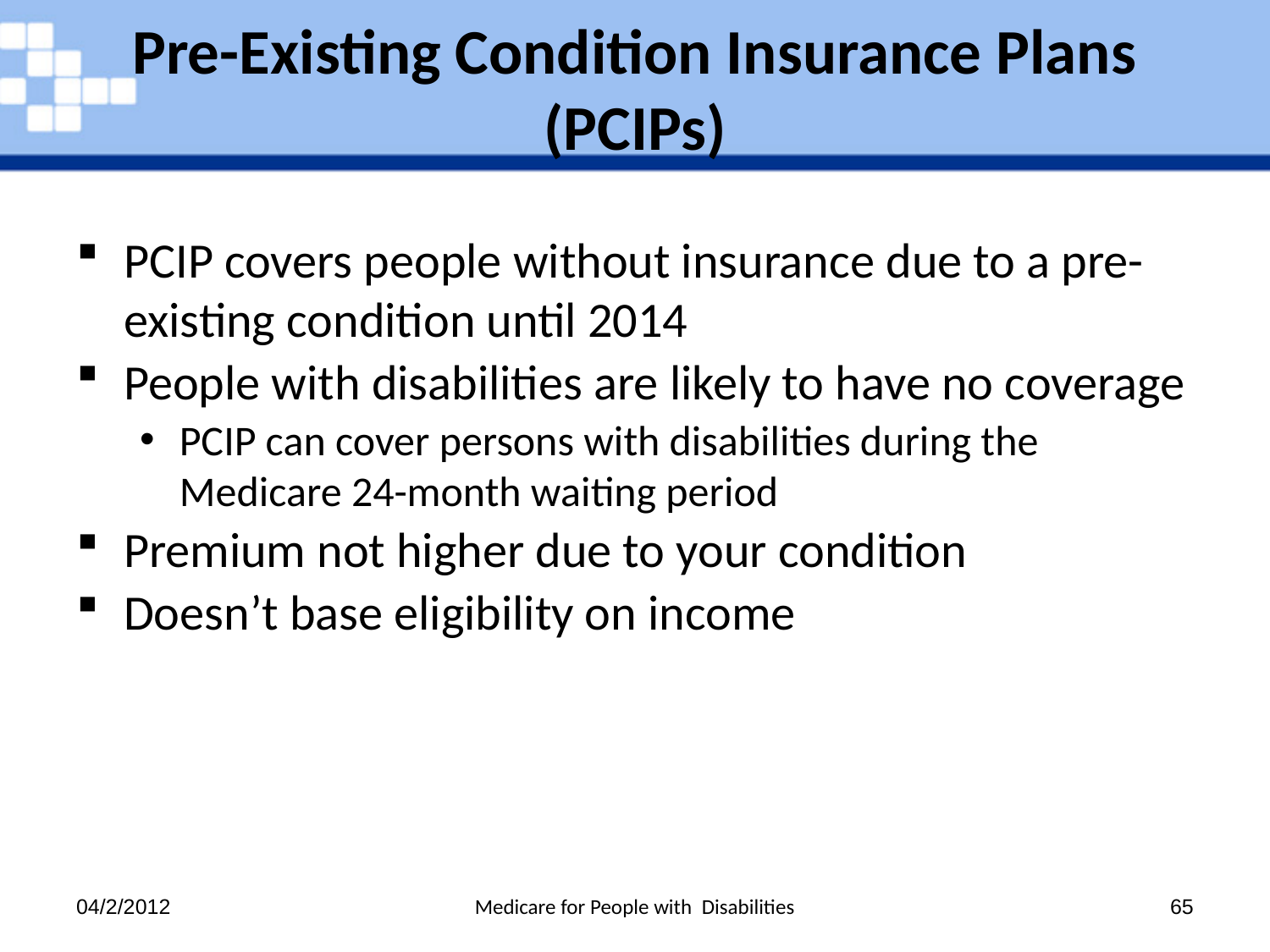

# Pre-Existing Condition Insurance Plans (PCIPs)
PCIP covers people without insurance due to a pre-existing condition until 2014
People with disabilities are likely to have no coverage
PCIP can cover persons with disabilities during the Medicare 24-month waiting period
Premium not higher due to your condition
Doesn’t base eligibility on income
04/2/2012
Medicare for People with  Disabilities
65